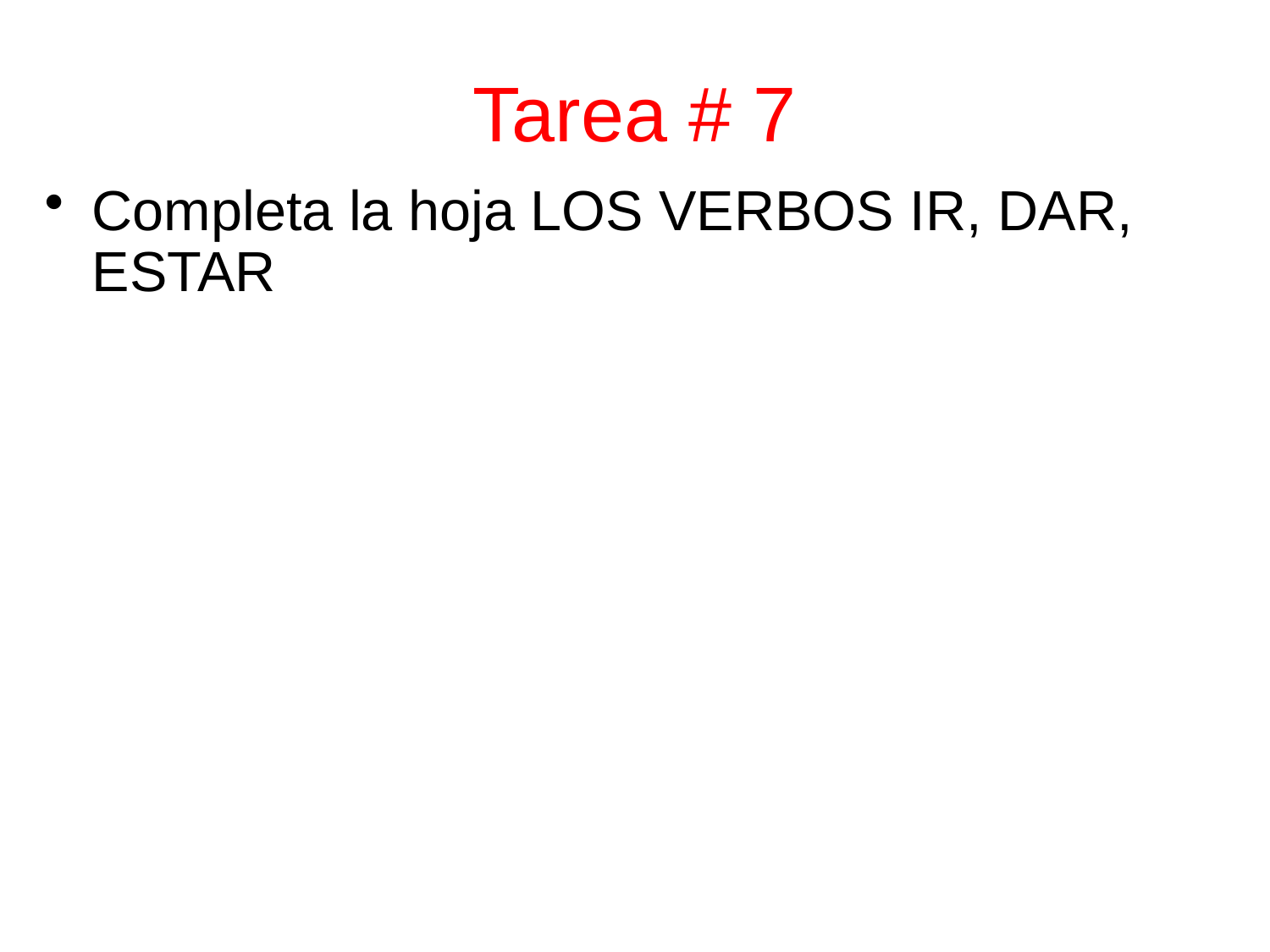

Tarea # 7
Completa la hoja LOS VERBOS IR, DAR, ESTAR